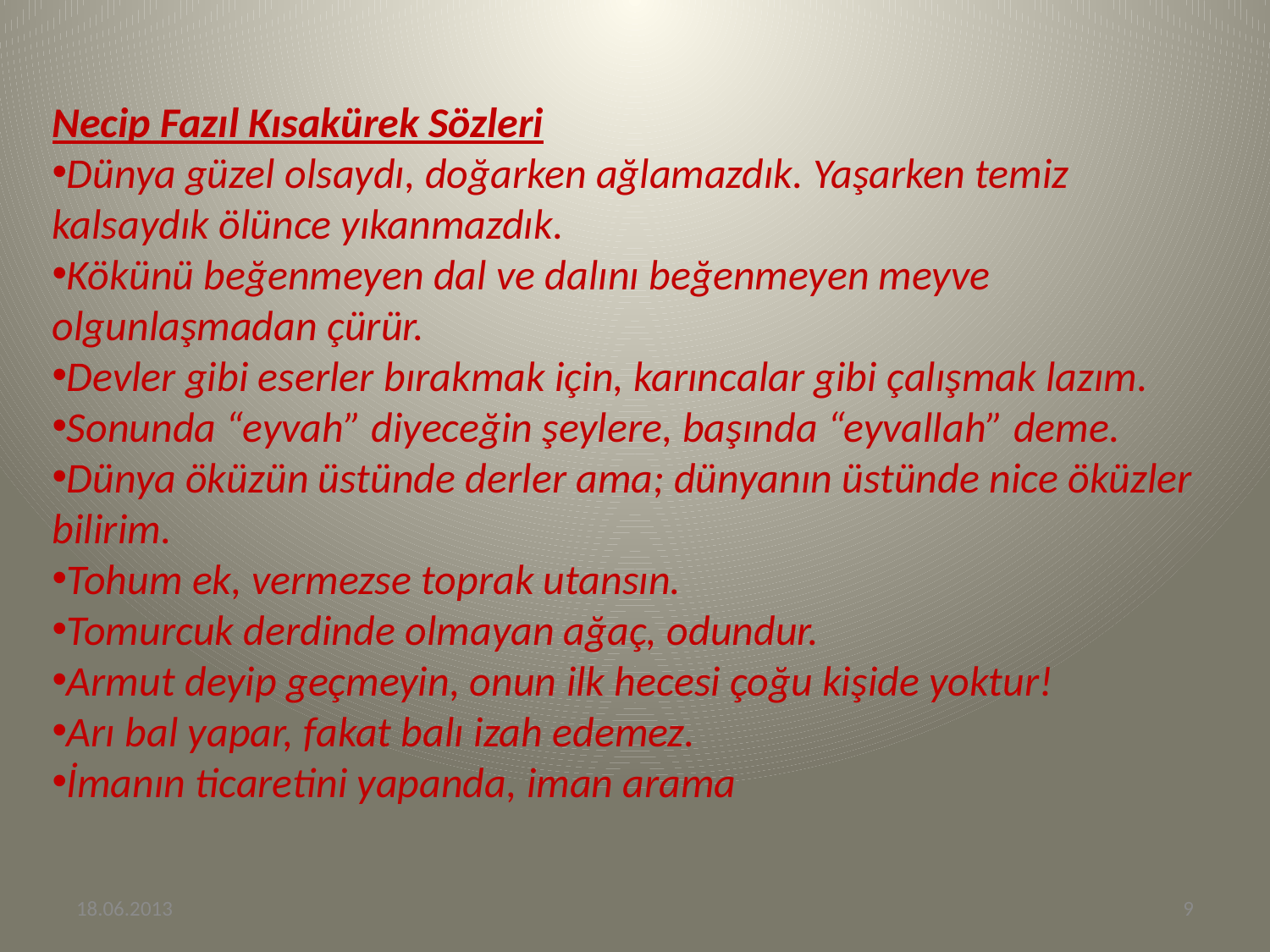

Necip Fazıl Kısakürek Sözleri
Dünya güzel olsaydı, doğarken ağlamazdık. Yaşarken temiz kalsaydık ölünce yıkanmazdık.
Kökünü beğenmeyen dal ve dalını beğenmeyen meyve olgunlaşmadan çürür.
Devler gibi eserler bırakmak için, karıncalar gibi çalışmak lazım.
Sonunda “eyvah” diyeceğin şeylere, başında “eyvallah” deme.
Dünya öküzün üstünde derler ama; dünyanın üstünde nice öküzler bilirim.
Tohum ek, vermezse toprak utansın.
Tomurcuk derdinde olmayan ağaç, odundur.
Armut deyip geçmeyin, onun ilk hecesi çoğu kişide yoktur!
Arı bal yapar, fakat balı izah edemez.
İmanın ticaretini yapanda, iman arama
18.06.2013
9